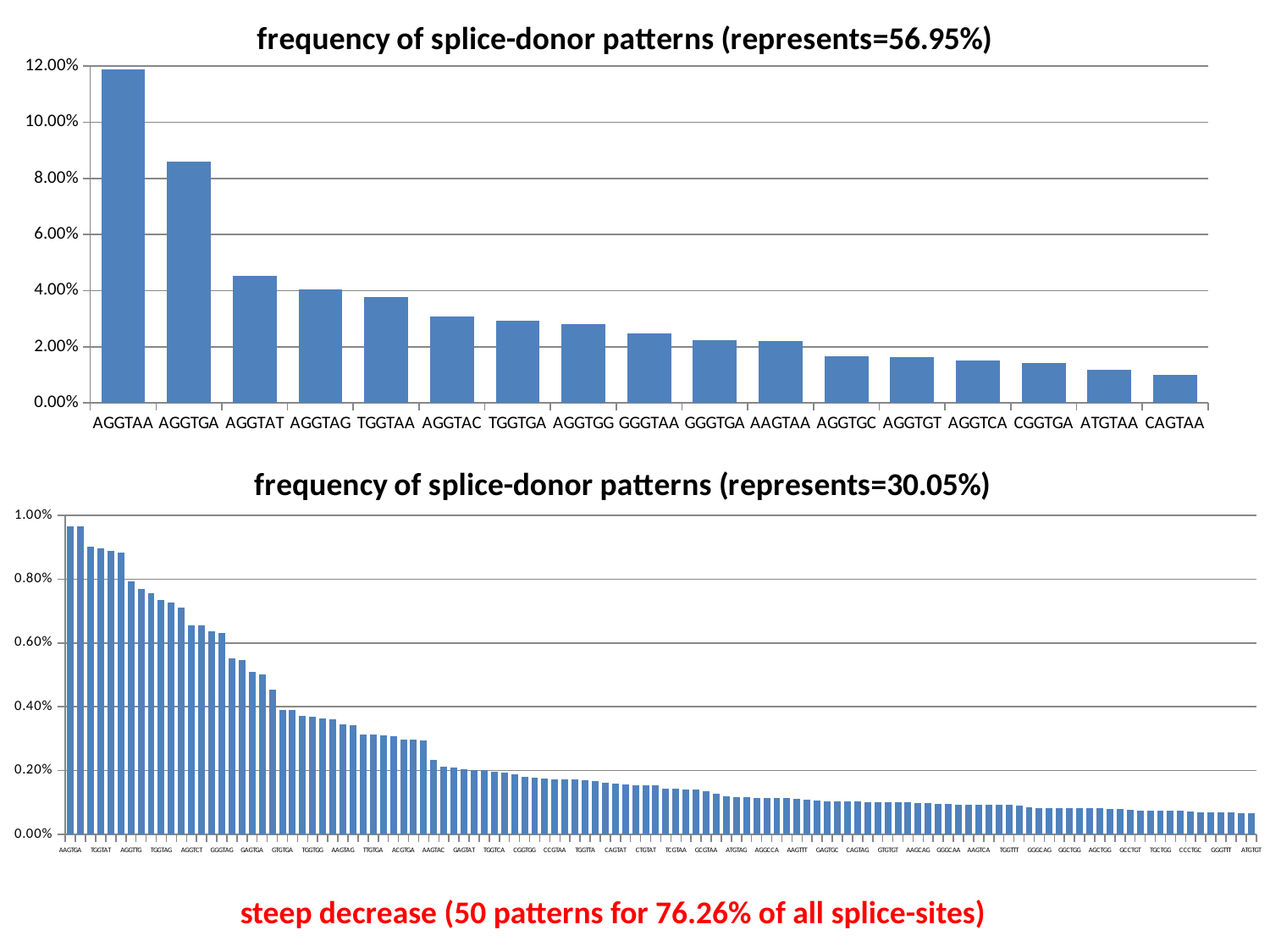

### Chart: frequency of splice-donor patterns (represents=56.95%)

| Category |  |
|---|---|
| AGGTAA | 0.1188403071410204 |
| AGGTGA | 0.0858418708073728 |
| AGGTAT | 0.045141607921688524 |
| AGGTAG | 0.04058292549575047 |
| TGGTAA | 0.03761953226486961 |
| AGGTAC | 0.03084558649138735 |
| TGGTGA | 0.029197037771821224 |
| AGGTGG | 0.02804696491445605 |
| GGGTAA | 0.02463835534588317 |
| GGGTGA | 0.02239146915566178 |
| AAGTAA | 0.022174270157273718 |
| AGGTGC | 0.016767596239544703 |
| AGGTGT | 0.01635649928474123 |
| AGGTCA | 0.015176467944839777 |
| CGGTGA | 0.014137075036844773 |
| ATGTAA | 0.011715431031828392 |
| CAGTAA | 0.010012790607682854 |

### Chart: frequency of splice-donor patterns (represents=30.05%)

| Category |  |
|---|---|
| AAGTGA | 0.009654953177388337 |
| CGGTAA | 0.009653288817247434 |
| AGGTTA | 0.009024160683985443 |
| TGGTAT | 0.008958418458419708 |
| AGGTTT | 0.00888435443214945 |
| CTGTAA | 0.008823605287006426 |
| AGGTTG | 0.007923186450776967 |
| CTGTGA | 0.007687679490838948 |
| GAGTAA | 0.007562852480271092 |
| TGGTAG | 0.007356471822798905 |
| AGGCAA | 0.007278246896176384 |
| ATGTGA | 0.007101824721240482 |
| AGGTCT | 0.006562572035587349 |
| TTGTAA | 0.006549257154460113 |
| CAGTGA | 0.006378660240017378 |
| GGGTAG | 0.0063104214742402825 |
| AAGTAT | 0.005516521687028727 |
| GGGTAT | 0.005469919603083394 |
| GAGTGA | 0.005099599471732093 |
| GTGTAA | 0.005013052744405046 |
| TAGTAA | 0.0045337170238244845 |
| GTGTGA | 0.0038995958101397813 |
| TGGTAC | 0.0038904418293648053 |
| AGGCAG | 0.0037123552942879994 |
| TGGTGG | 0.0036807324516108103 |
| AGGTTC | 0.003646613068722263 |
| GGGTGG | 0.0036124936858337154 |
| AAGTAG | 0.0034385680511091715 |
| ACGTAA | 0.0034260853500523865 |
| AGGCAT | 0.0031423119460281296 |
| TTGTGA | 0.0031414797659576783 |
| GGGTAC | 0.003106528202998679 |
| AGGTCC | 0.0030865558813078214 |
| ACGTGA | 0.0029750437518672045 |
| ATGTAT | 0.002965057591021776 |
| CGGTAG | 0.0029542392501058956 |
| AAGTAC | 0.0023242789367734547 |
| CCGTGA | 0.0021345418807103165 |
| GGGTGC | 0.0020979259576104125 |
| GAGTAT | 0.002039673352678746 |
| CGGTAT | 0.002028022831692414 |
| GGGTCA | 0.0020105470502129147 |
| TGGTCA | 0.0019622806061266765 |
| AGGTCG | 0.0019273290431676769 |
| AGGCAC | 0.001883223499433702 |
| CGGTGG | 0.0018025020325998222 |
| GCGTGA | 0.0017858584311907751 |
| GGGTGT | 0.0017492425080908713 |
| CCGTAA | 0.0017367598070340854 |
| AAGTGG | 0.0017350954468931805 |
| TGGTGT | 0.0017301023664704665 |
| TGGTTA | 0.0016934864433705628 |
| AAGTTA | 0.0016601992405524677 |
| TGGTGC | 0.0016319051181570875 |
| CAGTAT | 0.0015861352142822077 |
| CGGTAC | 0.001568659432802708 |
| TAGTGA | 0.0015436940306891363 |
| CTGTAT | 0.0015420296705482323 |
| GCCTGG | 0.0015262182492096373 |
| ACCTGG | 0.0014454967823757576 |
| TCGTAA | 0.0014338462613894246 |
| AAGTGT | 0.0014188670201212823 |
| GTGTAT | 0.0013955659781486162 |
| GCGTAA | 0.0013606144151896164 |
| GAGTAG | 0.0012832216686375466 |
| AGGCGA | 0.0011933462210286913 |
| ATGTAG | 0.0011783669797605489 |
| CGGTGC | 0.0011750382594787395 |
| TTGTAT | 0.0011434154168015497 |
| AGGCCA | 0.0011425832367310971 |
| GAGTGG | 0.0011384223363788354 |
| GGGTTA | 0.0011301005356743118 |
| AAGTTT | 0.0011226109150402404 |
| AGGCTG | 0.0010926524325039553 |
| TGGCAA | 0.001069351390531289 |
| GAGTGC | 0.0010393929079950037 |
| AAGTGC | 0.001033567647501837 |
| TCCTGG | 0.0010310711072904798 |
| CAGTAG | 0.0010302389272200277 |
| CCCTGG | 0.0010135953258109804 |
| GCCTGC | 0.0010110987855996229 |
| GTGTGT | 0.0010094344254587186 |
| TCGTGA | 0.0010077700653178137 |
| ATGTAC | 0.0010044413450360043 |
| AAGCAG | 0.0009877977436269572 |
| AAGTTG | 0.0009728185023588145 |
| GTGTGG | 0.0009553427208793151 |
| GGGCAA | 0.000942027839752077 |
| CGGTCA | 0.000941195659681625 |
| GAGTAC | 0.0009353703991884583 |
| AAGTCA | 0.000932873858977101 |
| ATGTGG | 0.0009303773187657438 |
| TGGTTG | 0.0009212233379907682 |
| TGGTTT | 0.0009203911579203156 |
| GGGTCT | 0.0009037475565112683 |
| AAGTTC | 0.0008579776526363883 |
| GGGCAG | 0.0008363409708046271 |
| ACCTGT | 0.0008338444305932698 |
| AAGCAA | 0.0008271869900296504 |
| GGCTGG | 0.0008271869900296504 |
| AGGCCC | 0.0008255226298887463 |
| GGGTTG | 0.0008246904498182937 |
| AGCTGG | 0.0008172008291842225 |
| AGGCGG | 0.0007938997872115561 |
| AAGTCT | 0.0007897388868592941 |
| GCCTGT | 0.0007581160441821046 |
| TAGTAT | 0.0007539551438298427 |
| GAGTGT | 0.0007531229637593904 |
| TGCTGG | 0.0007489620634071285 |
| CTGTGG | 0.000732318461998081 |
| CTGTAG | 0.0007314862819276288 |
| CCCTGC | 0.0007223323011526528 |
| GCCTCC | 0.0007015277993913438 |
| GAGCAG | 0.0006981990791095343 |
| GGGTTT | 0.0006965347189686295 |
| CAGTGG | 0.0006832198378413915 |
| ACCTGC | 0.0006724014969255106 |
| ATGTGT | 0.00066158315600963 |
steep decrease (50 patterns for 76.26% of all splice-sites)